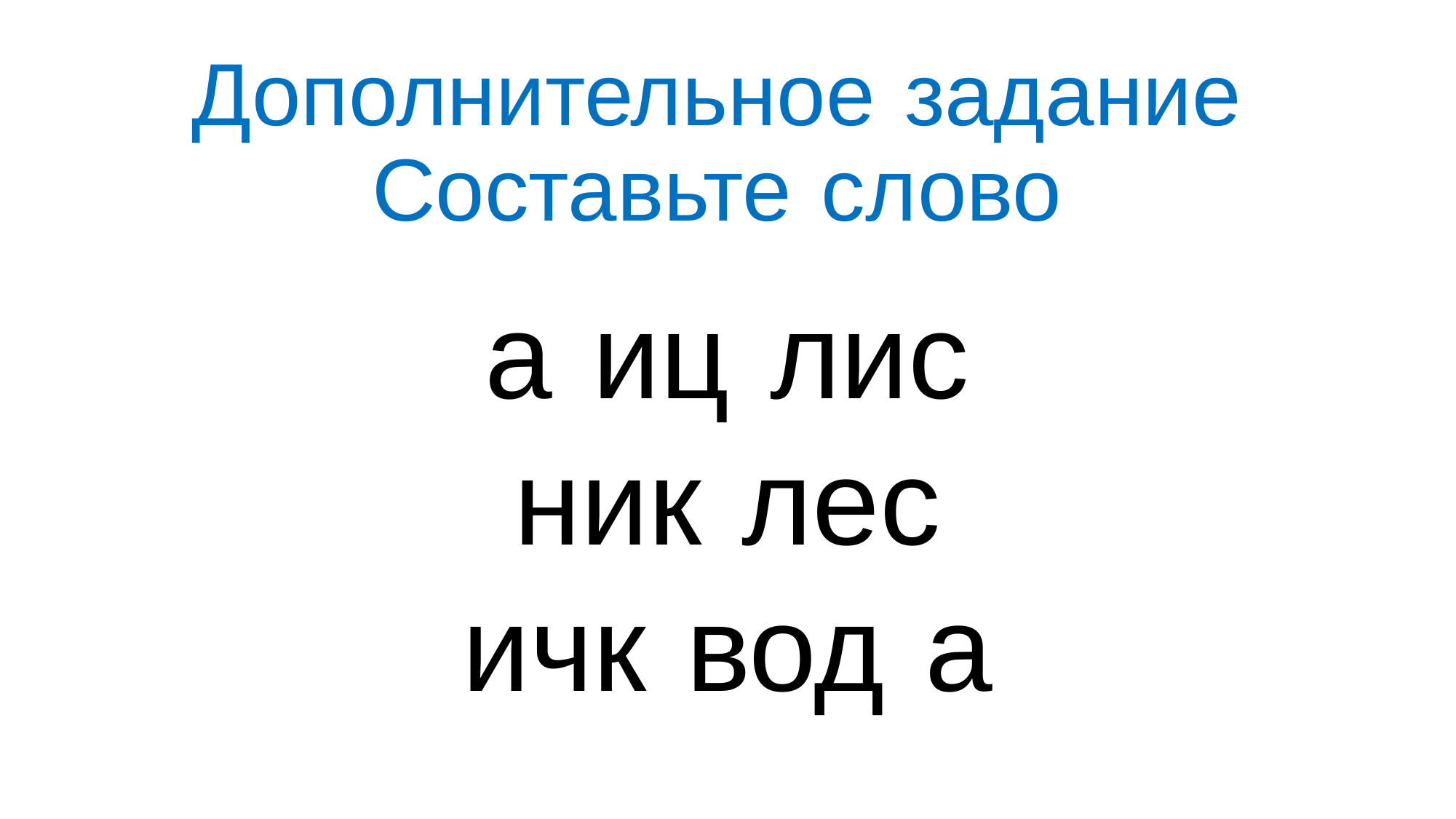

# Дополнительное задание Составьте слово
а иц лис
ник лес
ичк вод а